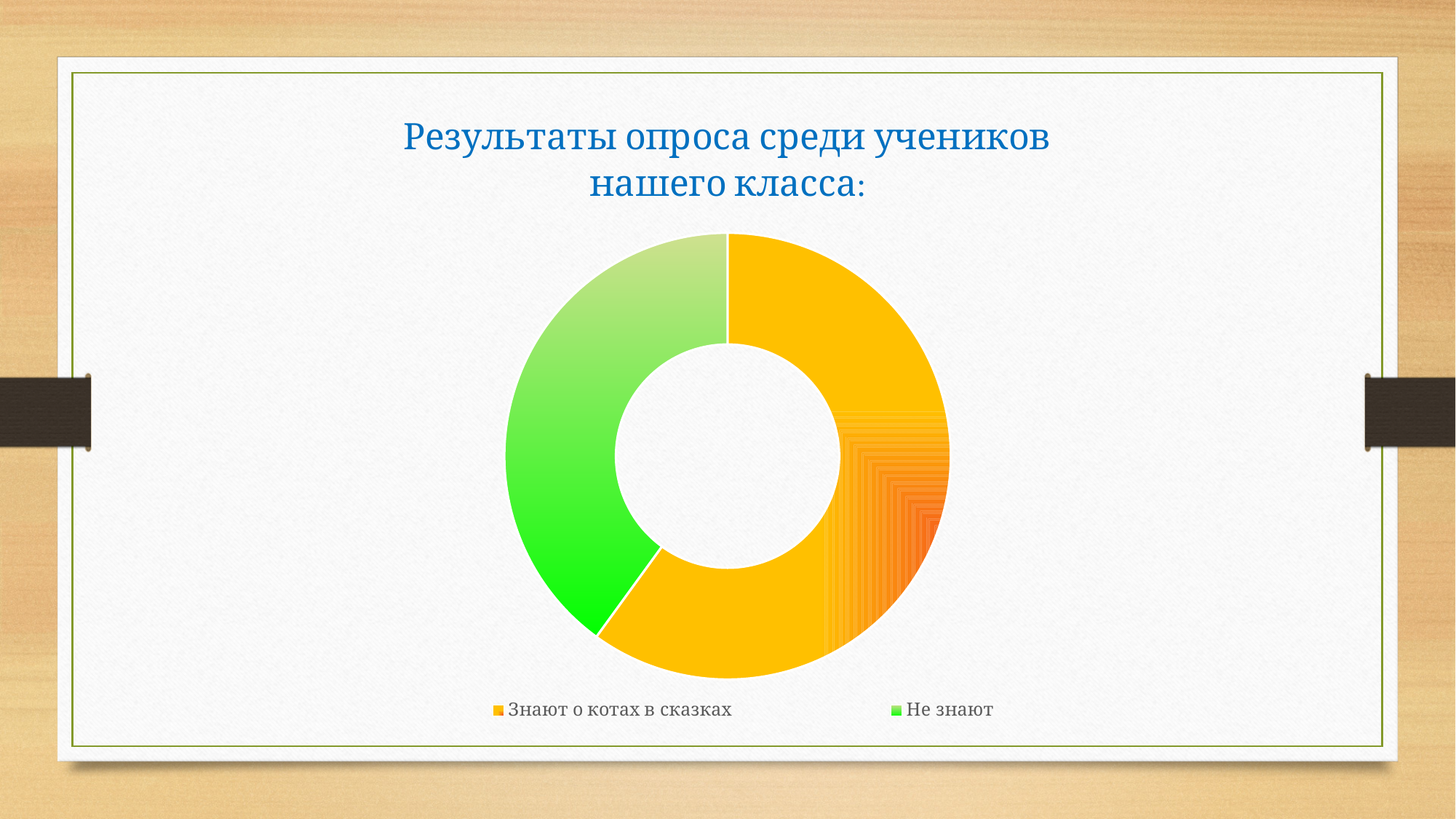

### Chart

| Category |
|---|

### Chart: Результаты опроса среди учеников нашего класса:

| Category | Опрос среди учеников нашего класса: |
|---|---|
| Знают о котах в сказках | 60.0 |
| Не знают | 40.0 |